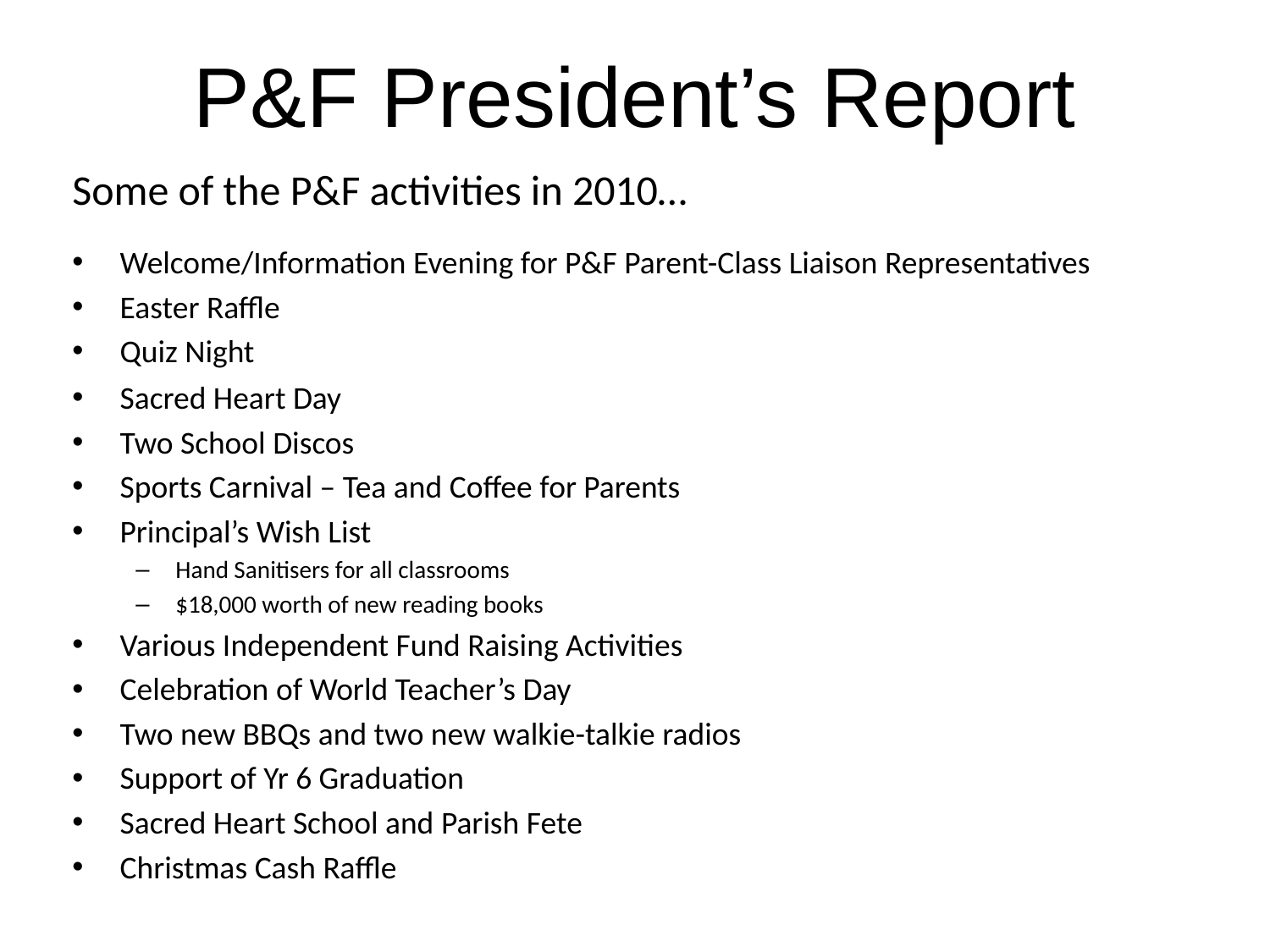

# P&F President’s Report

Some of the P&F activities in 2010…

Welcome/Information Evening for P&F Parent-Class Liaison Representatives
Easter Raffle
Quiz Night
Sacred Heart Day
Two School Discos
Sports Carnival – Tea and Coffee for Parents
Principal’s Wish List
Hand Sanitisers for all classrooms
$18,000 worth of new reading books
Various Independent Fund Raising Activities
Celebration of World Teacher’s Day
Two new BBQs and two new walkie-talkie radios
Support of Yr 6 Graduation
Sacred Heart School and Parish Fete
Christmas Cash Raffle